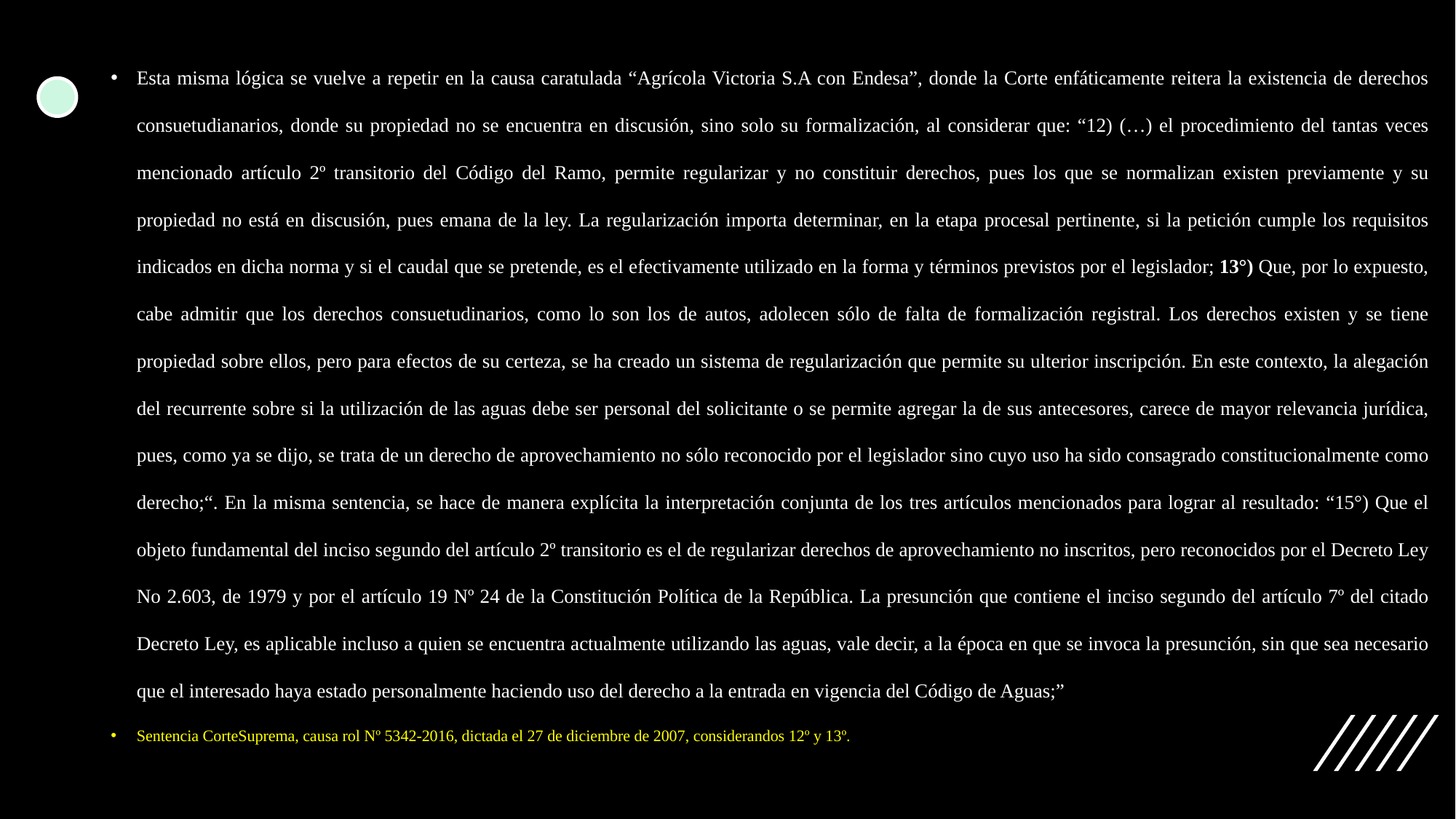

Esta misma lógica se vuelve a repetir en la causa caratulada “Agrícola Victoria S.A con Endesa”, donde la Corte enfáticamente reitera la existencia de derechos consuetudianarios, donde su propiedad no se encuentra en discusión, sino solo su formalización, al considerar que: “12) (…) el procedimiento del tantas veces mencionado artículo 2º transitorio del Código del Ramo, permite regularizar y no constituir derechos, pues los que se normalizan existen previamente y su propiedad no está en discusión, pues emana de la ley. La regularización importa determinar, en la etapa procesal pertinente, si la petición cumple los requisitos indicados en dicha norma y si el caudal que se pretende, es el efectivamente utilizado en la forma y términos previstos por el legislador; 13°) Que, por lo expuesto, cabe admitir que los derechos consuetudinarios, como lo son los de autos, adolecen sólo de falta de formalización registral. Los derechos existen y se tiene propiedad sobre ellos, pero para efectos de su certeza, se ha creado un sistema de regularización que permite su ulterior inscripción. En este contexto, la alegación del recurrente sobre si la utilización de las aguas debe ser personal del solicitante o se permite agregar la de sus antecesores, carece de mayor relevancia jurídica, pues, como ya se dijo, se trata de un derecho de aprovechamiento no sólo reconocido por el legislador sino cuyo uso ha sido consagrado constitucionalmente como derecho;“. En la misma sentencia, se hace de manera explícita la interpretación conjunta de los tres artículos mencionados para lograr al resultado: “15°) Que el objeto fundamental del inciso segundo del artículo 2º transitorio es el de regularizar derechos de aprovechamiento no inscritos, pero reconocidos por el Decreto Ley No 2.603, de 1979 y por el artículo 19 Nº 24 de la Constitución Política de la República. La presunción que contiene el inciso segundo del artículo 7º del citado Decreto Ley, es aplicable incluso a quien se encuentra actualmente utilizando las aguas, vale decir, a la época en que se invoca la presunción, sin que sea necesario que el interesado haya estado personalmente haciendo uso del derecho a la entrada en vigencia del Código de Aguas;”
Sentencia CorteSuprema, causa rol Nº 5342-2016, dictada el 27 de diciembre de 2007, considerandos 12º y 13º.